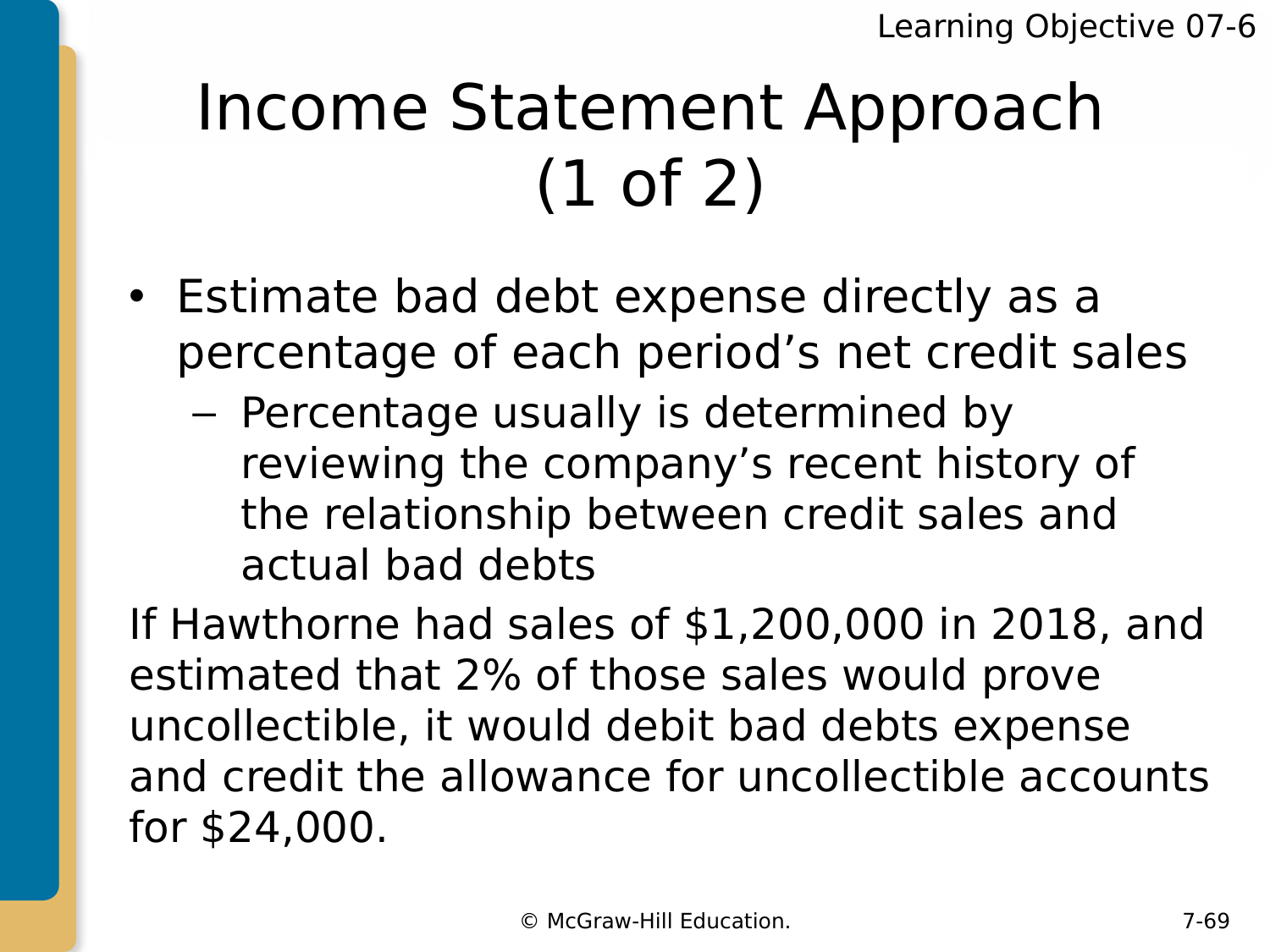

Learning Objective 07-6
# Income Statement Approach (1 of 2)
Estimate bad debt expense directly as a percentage of each period’s net credit sales
Percentage usually is determined by reviewing the company’s recent history of the relationship between credit sales and actual bad debts
If Hawthorne had sales of $1,200,000 in 2018, and estimated that 2% of those sales would prove uncollectible, it would debit bad debts expense and credit the allowance for uncollectible accounts for $24,000.